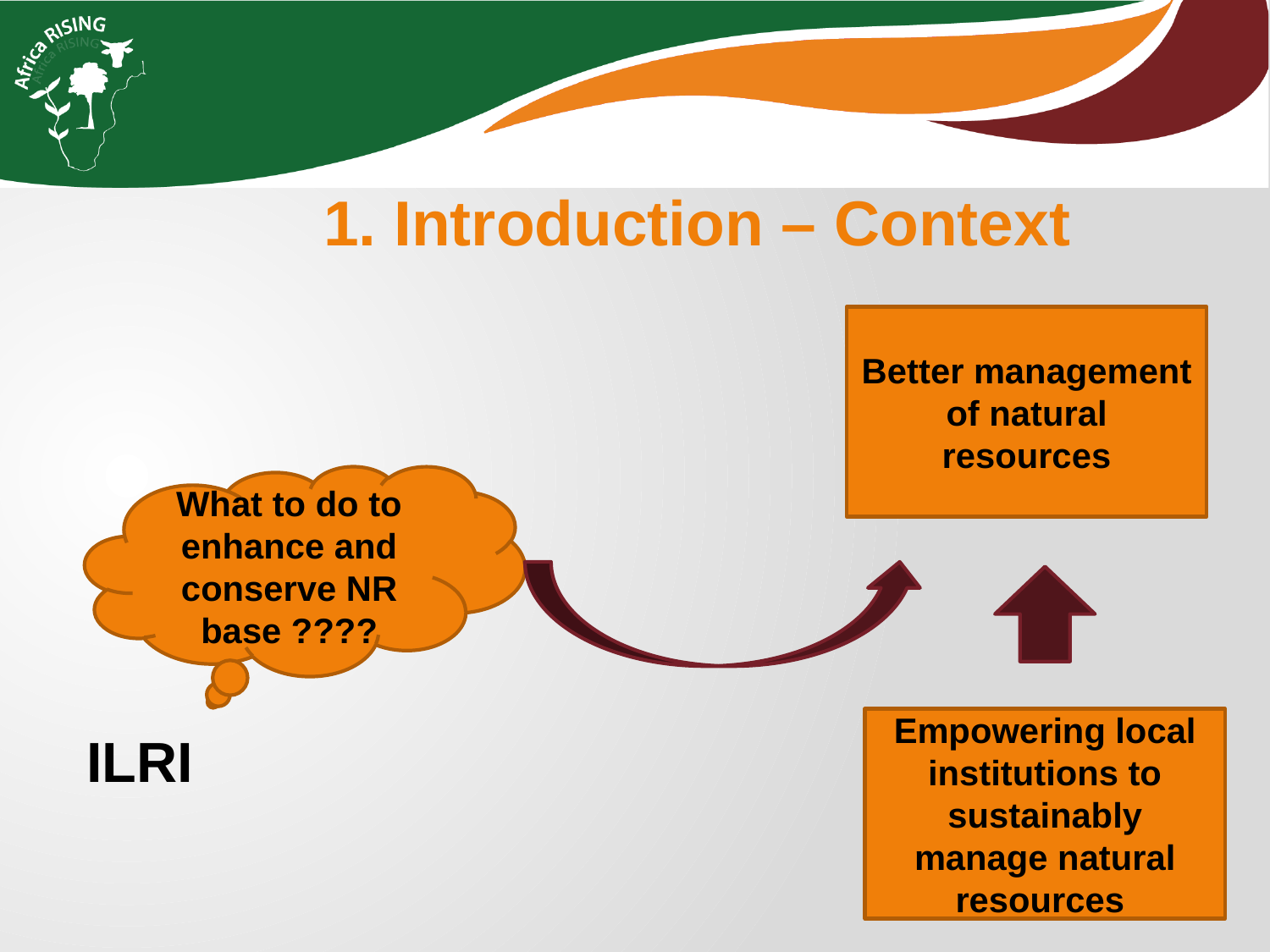

1. Introduction – Context

ILRI
Better management of natural resources
What to do to enhance and conserve NR base ????

Empowering local institutions to sustainably manage natural resources